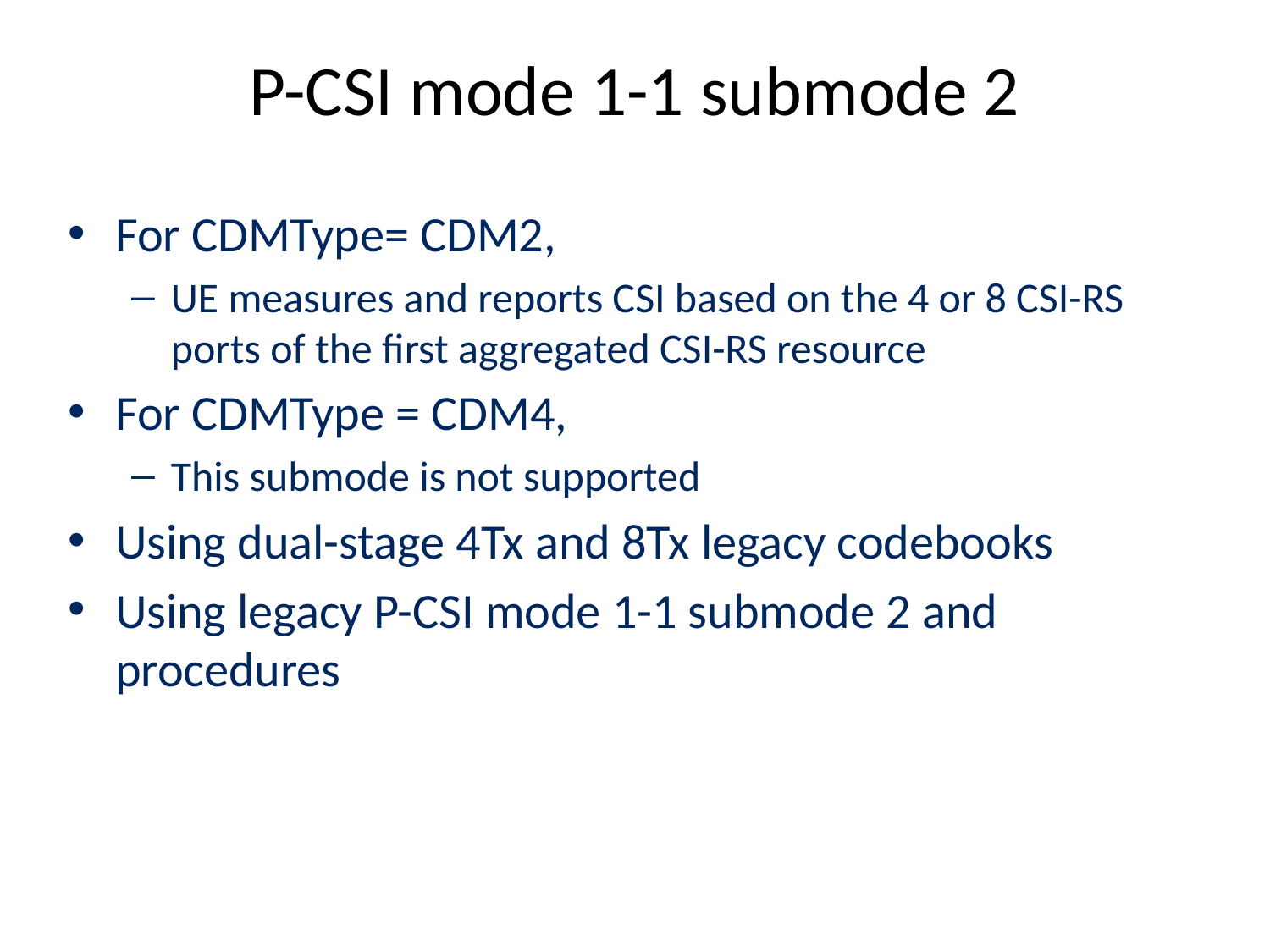

# P-CSI mode 1-1 submode 2
For CDMType= CDM2,
UE measures and reports CSI based on the 4 or 8 CSI-RS ports of the first aggregated CSI-RS resource
For CDMType = CDM4,
This submode is not supported
Using dual-stage 4Tx and 8Tx legacy codebooks
Using legacy P-CSI mode 1-1 submode 2 and procedures